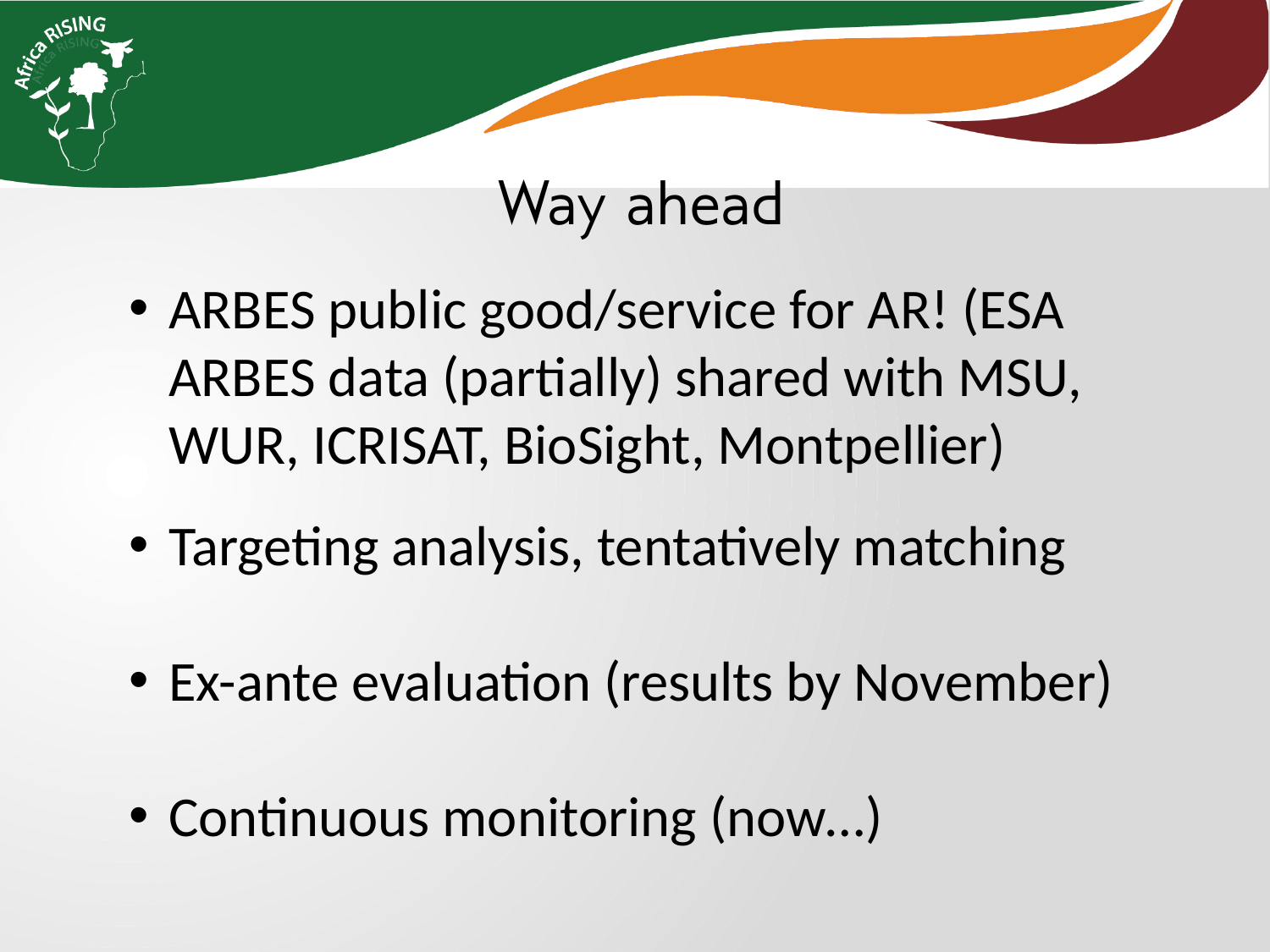

Way ahead
ARBES public good/service for AR! (ESA ARBES data (partially) shared with MSU, WUR, ICRISAT, BioSight, Montpellier)
Targeting analysis, tentatively matching
Ex-ante evaluation (results by November)
Continuous monitoring (now…)